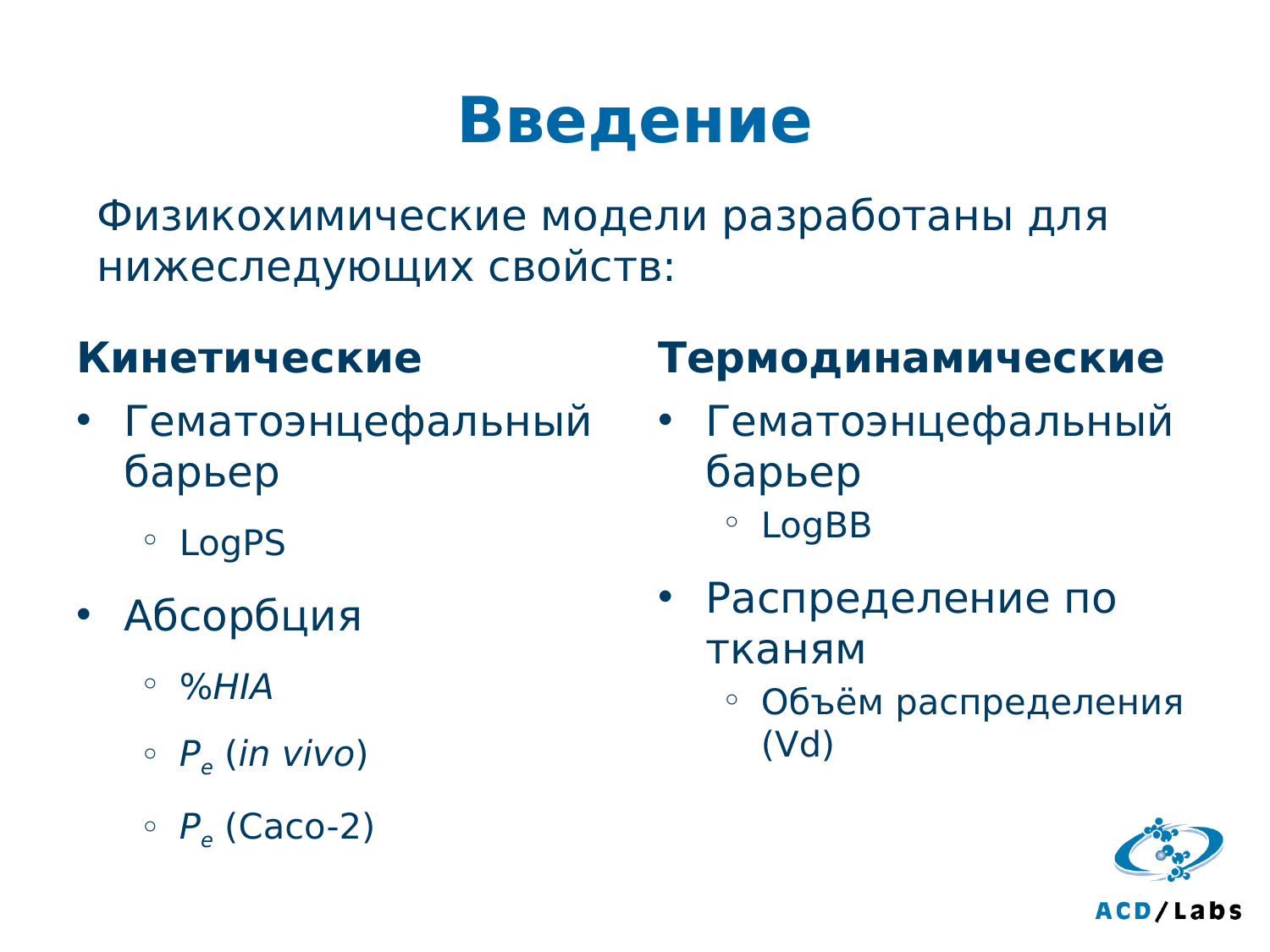

# Введение
Физикохимические модели разработаны для нижеследующих свойств:
Кинетические
Термодинамические
Гематоэнцефальный барьер
LogPS
Абсорбция
%HIA
Pe (in vivo)
Pe (Caco-2)

Гематоэнцефальный барьер
LogBB
Распределение по тканям
Объём распределения (Vd)